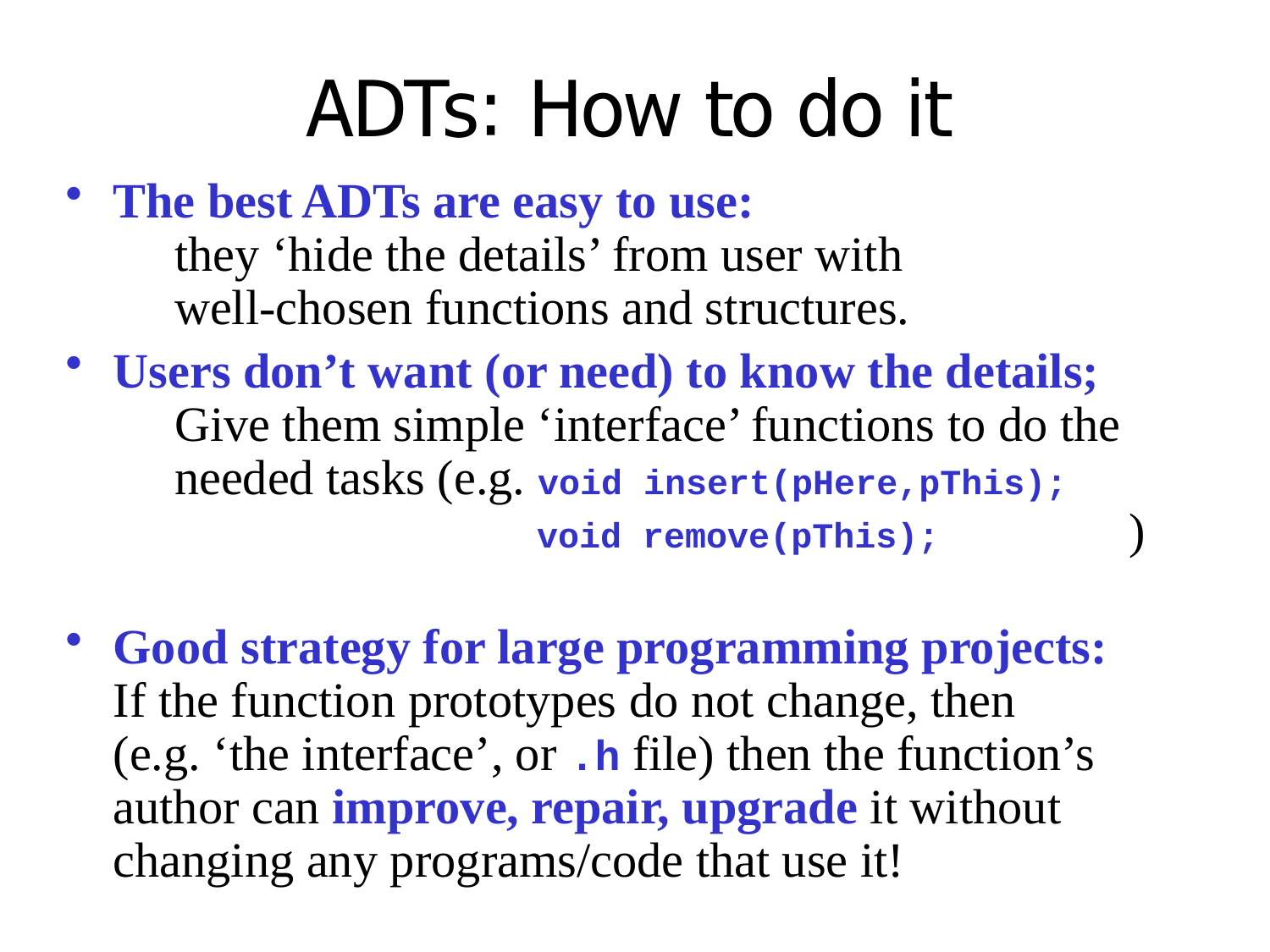

# ADTs: How to do it
The best ADTs are easy to use:
     they ‘hide the details’ from user with
     well-chosen functions and structures.
Users don’t want (or need) to know the details;
     Give them simple ‘interface’ functions to do the
     needed tasks (e.g. void insert(pHere,pThis);
                    void remove(pThis);         )
Good strategy for large programming projects:
If the function prototypes do not change, then
(e.g. ‘the interface’, or .h file) then the function’s  author can improve, repair, upgrade it without changing any programs/code that use it!